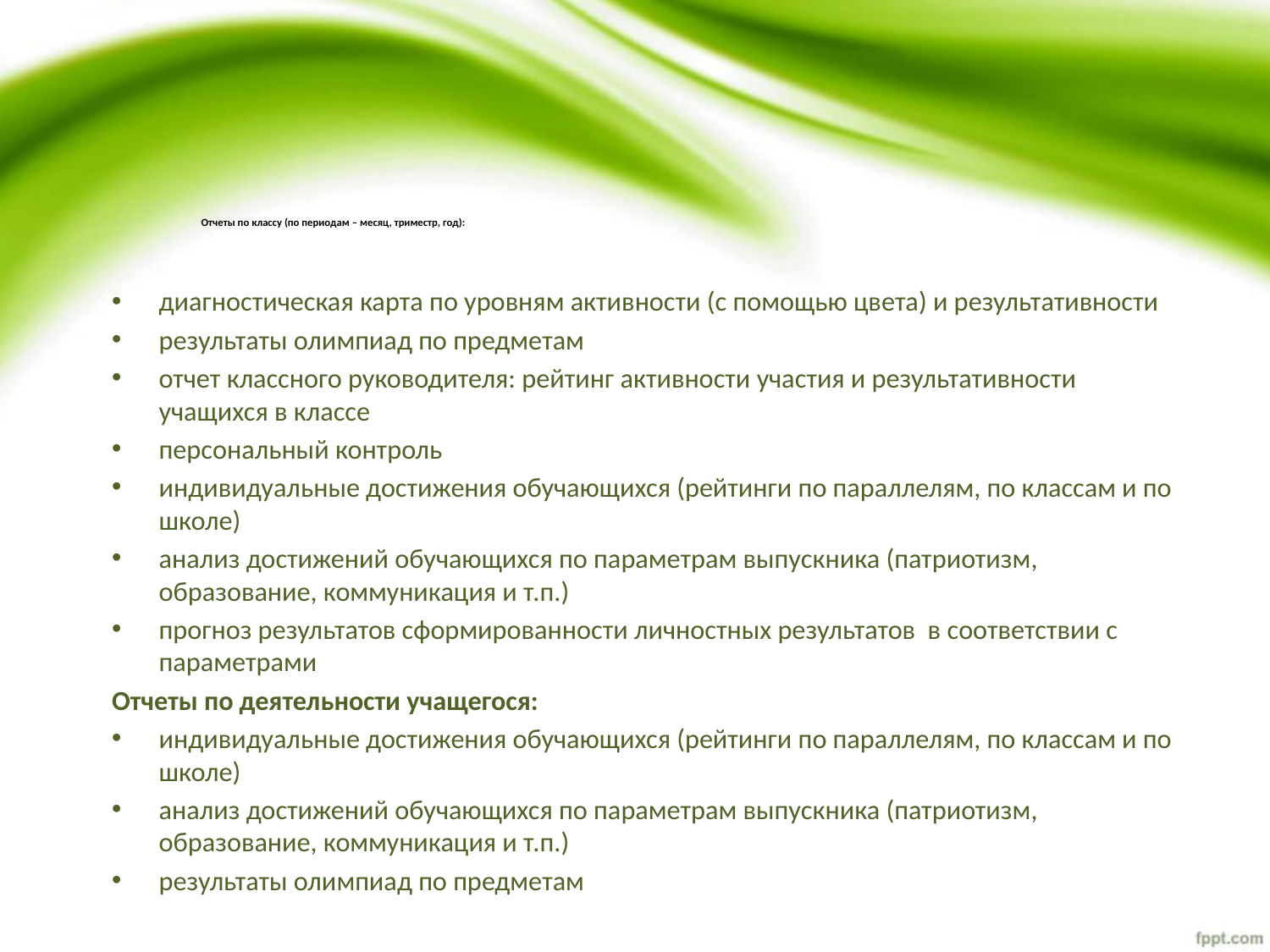

# Отчеты по классу (по периодам – месяц, триместр, год):
диагностическая карта по уровням активности (с помощью цвета) и результативности
результаты олимпиад по предметам
отчет классного руководителя: рейтинг активности участия и результативности учащихся в классе
персональный контроль
индивидуальные достижения обучающихся (рейтинги по параллелям, по классам и по школе)
анализ достижений обучающихся по параметрам выпускника (патриотизм, образование, коммуникация и т.п.)
прогноз результатов сформированности личностных результатов  в соответствии с параметрами
Отчеты по деятельности учащегося:
индивидуальные достижения обучающихся (рейтинги по параллелям, по классам и по школе)
анализ достижений обучающихся по параметрам выпускника (патриотизм, образование, коммуникация и т.п.)
результаты олимпиад по предметам